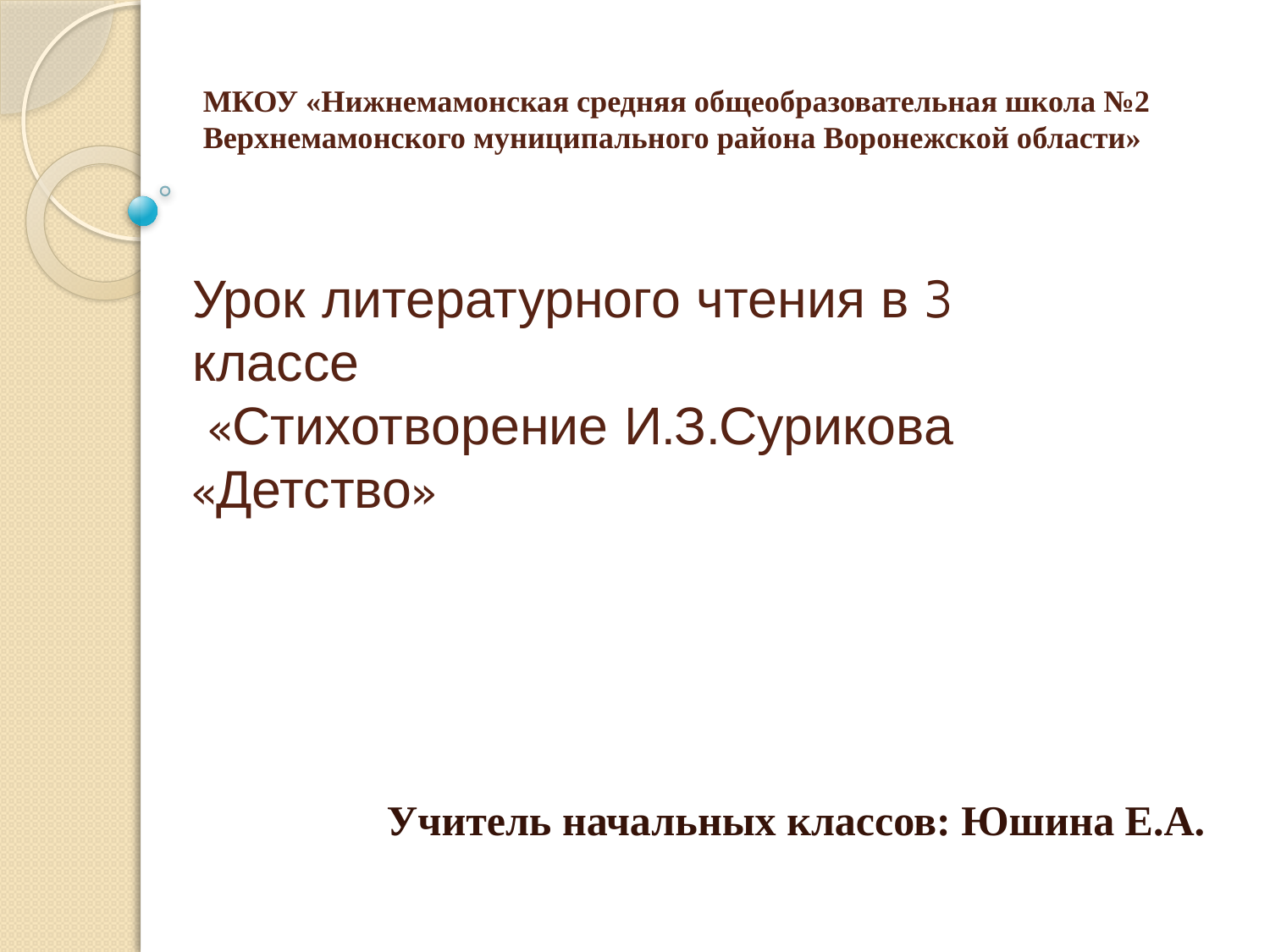

# МКОУ «Нижнемамонская средняя общеобразовательная школа №2 Верхнемамонского муниципального района Воронежской области»
Урок литературного чтения в 3 классе
 «Стихотворение И.З.Сурикова «Детство»
Учитель начальных классов: Юшина Е.А.